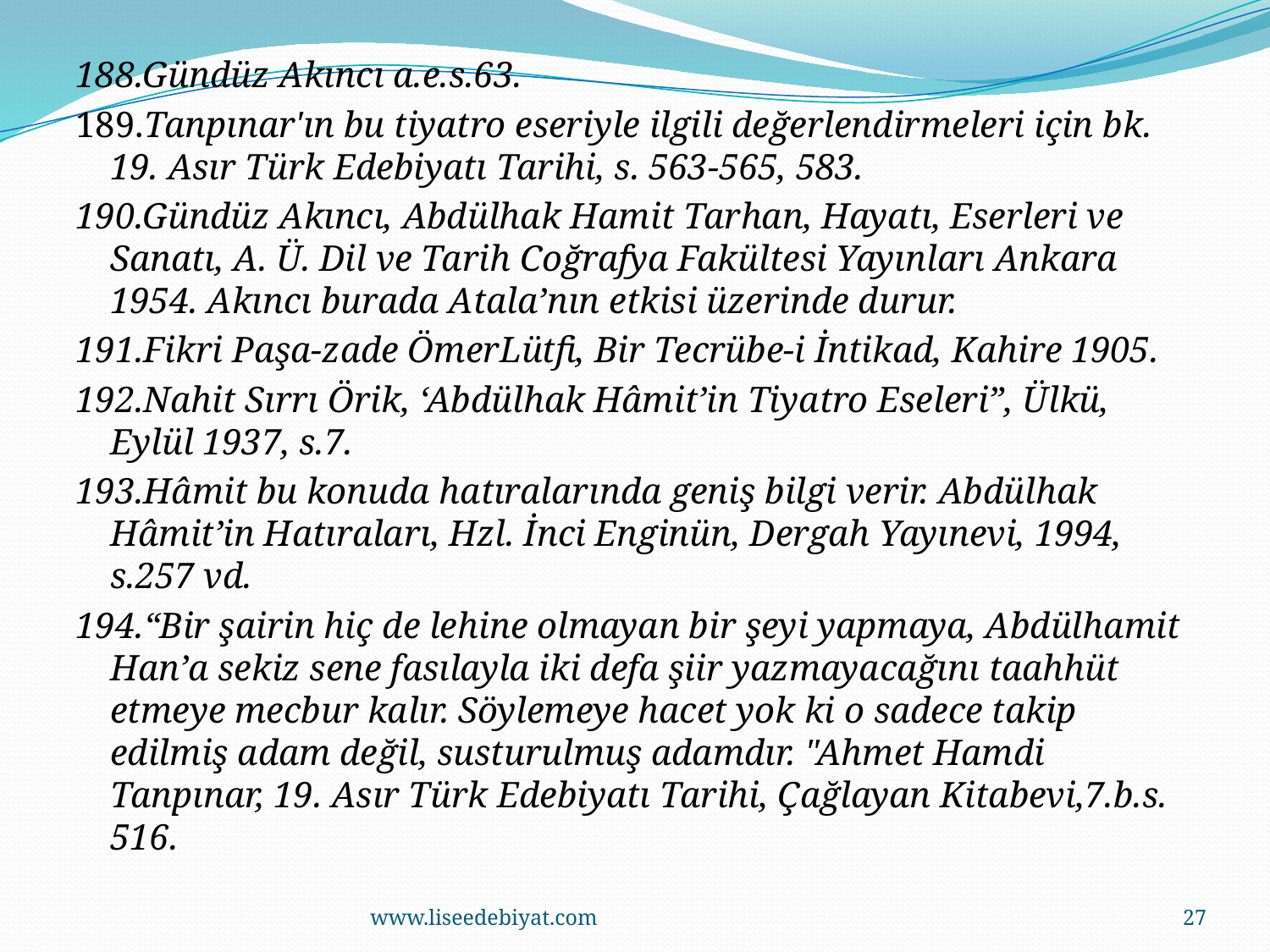

188.Gündüz Akıncı a.e.s.63.
189.Tanpınar'ın bu tiyatro eseriyle ilgili değerlendirmeleri için bk. 19. Asır Türk Edebiyatı Tarihi, s. 563-565, 583.
190.Gündüz Akıncı, Abdülhak Hamit Tarhan, Hayatı, Eserleri ve Sanatı, A. Ü. Dil ve Tarih Coğrafya Fakültesi Yayınları Ankara 1954. Akıncı burada Atala’nın etkisi üzerinde durur.
191.Fikri Paşa-zade ÖmerLütfi, Bir Tecrübe-i İntikad, Kahire 1905.
192.Nahit Sırrı Örik, ‘Abdülhak Hâmit’in Tiyatro Eseleri”, Ülkü, Eylül 1937, s.7.
193.Hâmit bu konuda hatıralarında geniş bilgi verir. Abdülhak Hâmit’in Hatıraları, Hzl. İnci Enginün, Dergah Yayınevi, 1994, s.257 vd.
194.“Bir şairin hiç de lehine olmayan bir şeyi yapmaya, Abdülhamit Han’a sekiz sene fasılayla iki defa şiir yazmayacağını taahhüt etmeye mecbur kalır. Söylemeye hacet yok ki o sadece takip edilmiş adam değil, susturulmuş adamdır. "Ahmet Hamdi Tanpınar, 19. Asır Türk Edebiyatı Tarihi, Çağlayan Kitabevi,7.b.s. 516.

www.liseedebiyat.com
27